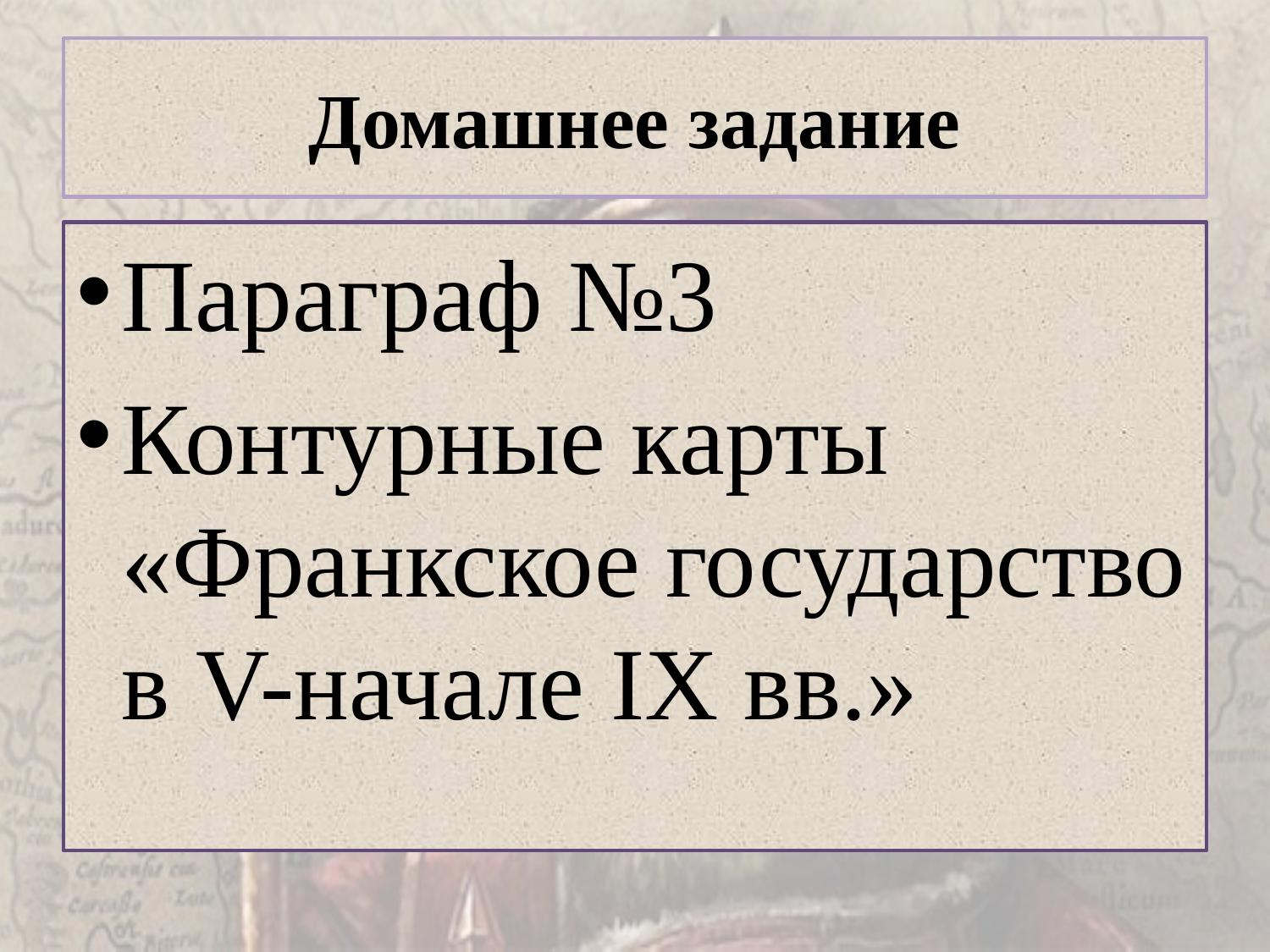

# Домашнее задание
Параграф №3
Контурные карты «Франкское государство в V-начале IX вв.»